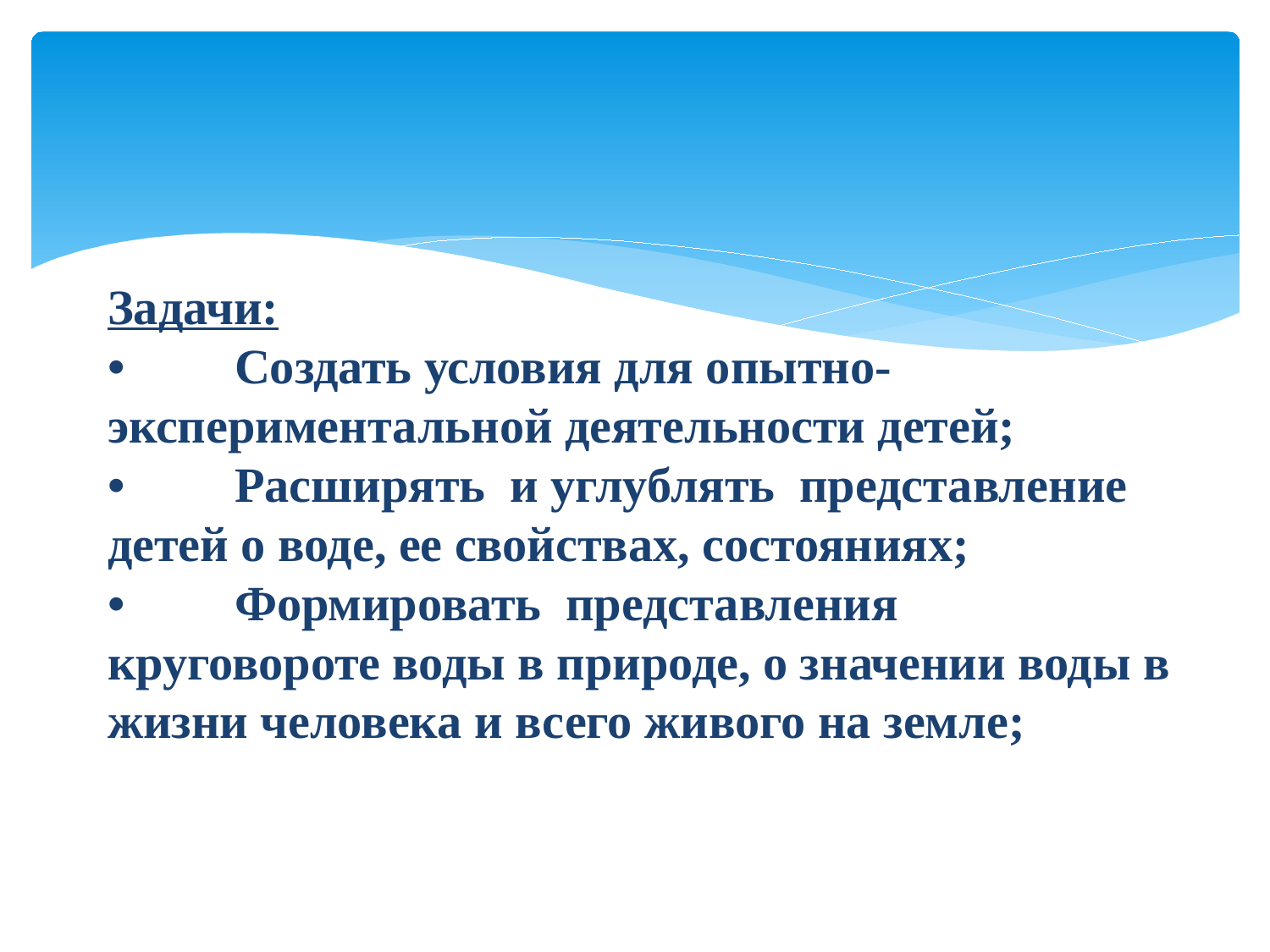

# Задачи: •	Создать условия для опытно-экспериментальной деятельности детей; •	Расширять  и углублять  представление детей о воде, ее свойствах, состояниях; •	Формировать  представления круговороте воды в природе, о значении воды в жизни человека и всего живого на земле;